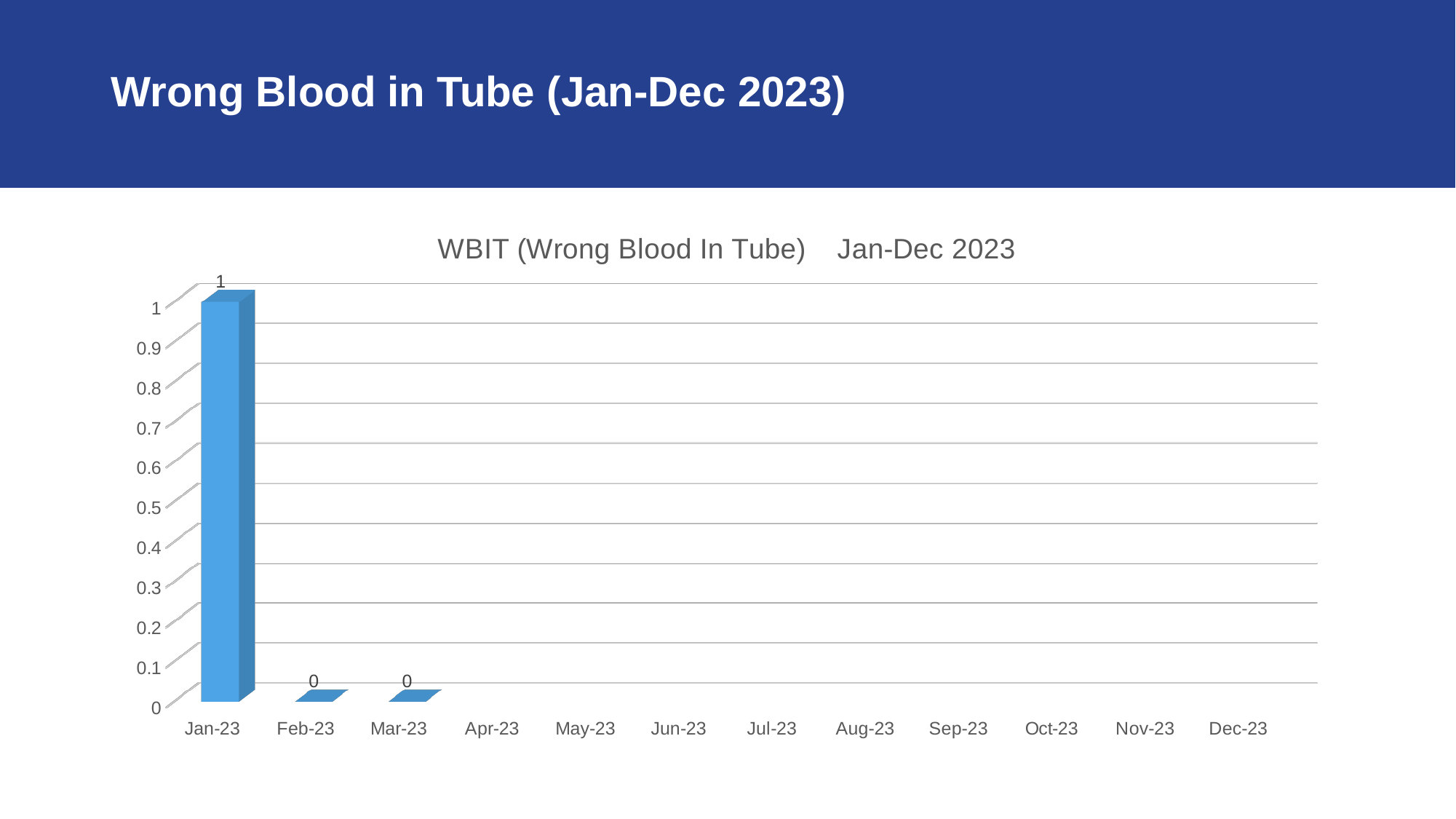

# Wrong Blood in Tube (Jan-Dec 2023)

[unsupported chart]